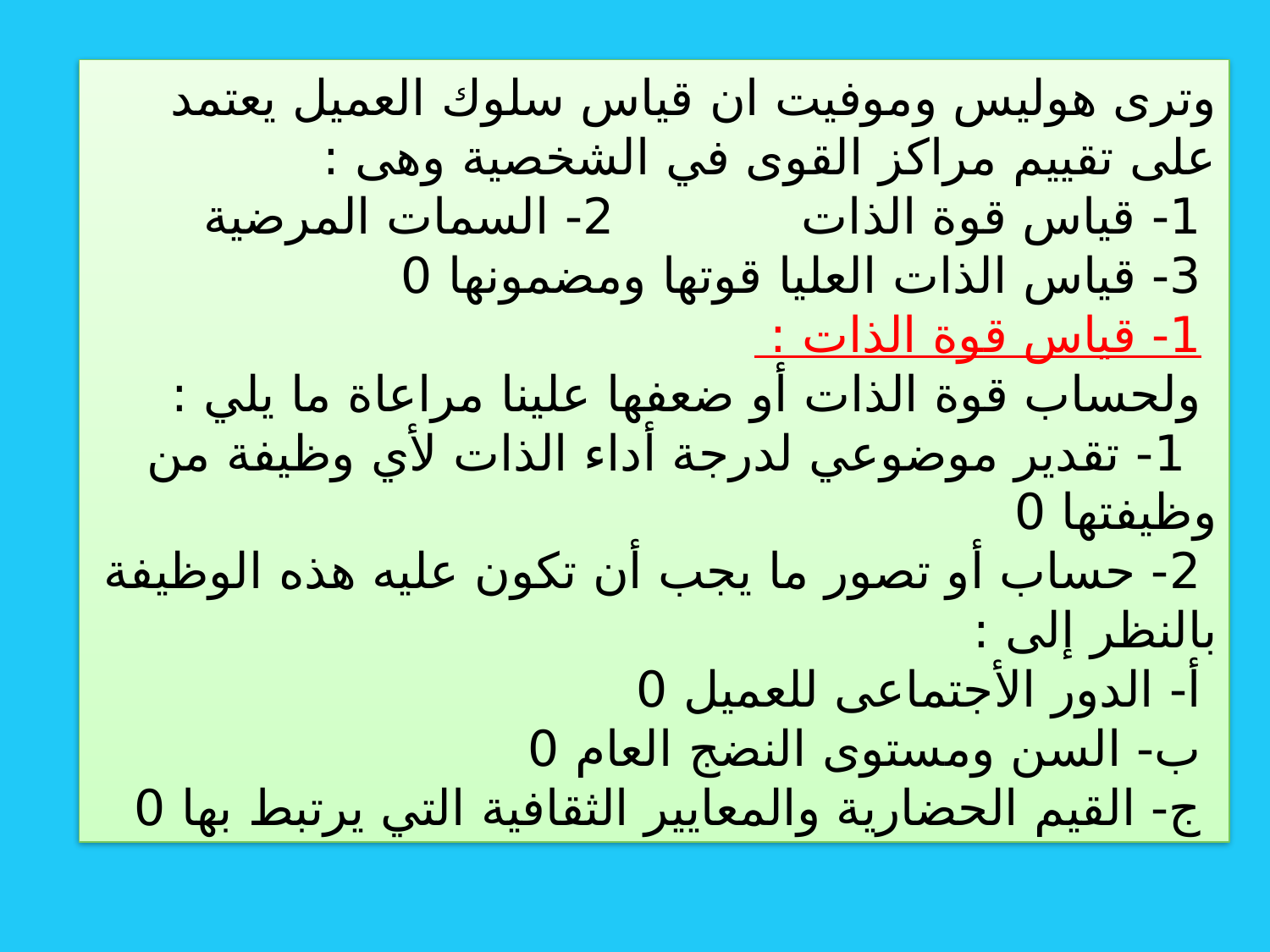

وترى هوليس وموفيت ان قياس سلوك العميل يعتمد على تقييم مراكز القوى في الشخصية وهى :
 1- قياس قوة الذات            2- السمات المرضية
 3- قياس الذات العليا قوتها ومضمونها 0
 1- قياس قوة الذات :
 ولحساب قوة الذات أو ضعفها علينا مراعاة ما يلي :
  1- تقدير موضوعي لدرجة أداء الذات لأي وظيفة من وظيفتها 0
 2- حساب أو تصور ما يجب أن تكون عليه هذه الوظيفة بالنظر إلى :
 أ- الدور الأجتماعى للعميل 0
 ب- السن ومستوى النضج العام 0
 ج- القيم الحضارية والمعايير الثقافية التي يرتبط بها 0